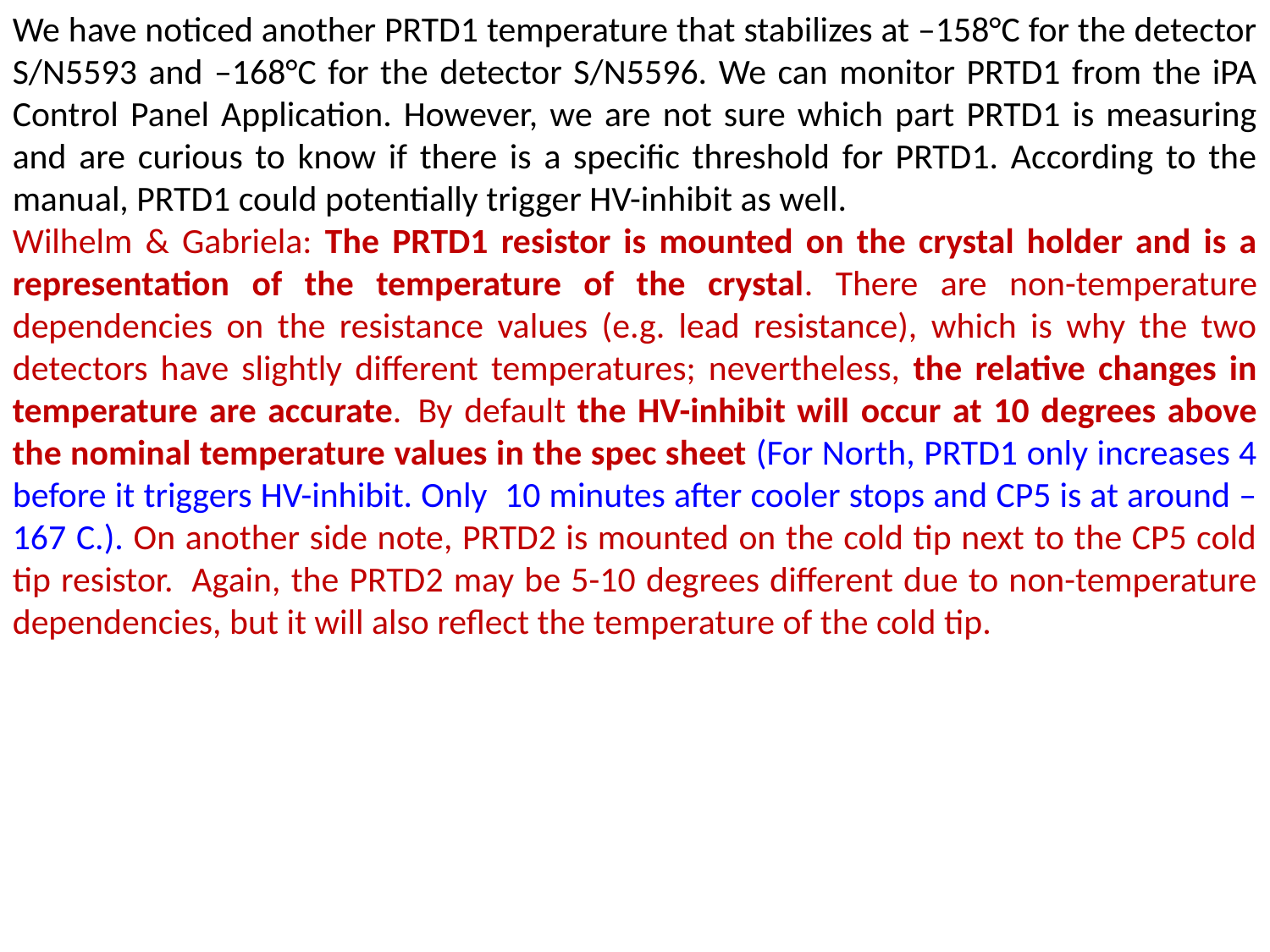

We have noticed another PRTD1 temperature that stabilizes at –158°C for the detector S/N5593 and –168°C for the detector S/N5596. We can monitor PRTD1 from the iPA Control Panel Application. However, we are not sure which part PRTD1 is measuring and are curious to know if there is a specific threshold for PRTD1. According to the manual, PRTD1 could potentially trigger HV-inhibit as well.
Wilhelm & Gabriela: The PRTD1 resistor is mounted on the crystal holder and is a representation of the temperature of the crystal. There are non-temperature dependencies on the resistance values (e.g. lead resistance), which is why the two detectors have slightly different temperatures; nevertheless, the relative changes in temperature are accurate.  By default the HV-inhibit will occur at 10 degrees above the nominal temperature values in the spec sheet (For North, PRTD1 only increases 4 before it triggers HV-inhibit. Only  10 minutes after cooler stops and CP5 is at around –167 C.). On another side note, PRTD2 is mounted on the cold tip next to the CP5 cold tip resistor.  Again, the PRTD2 may be 5-10 degrees different due to non-temperature dependencies, but it will also reflect the temperature of the cold tip.